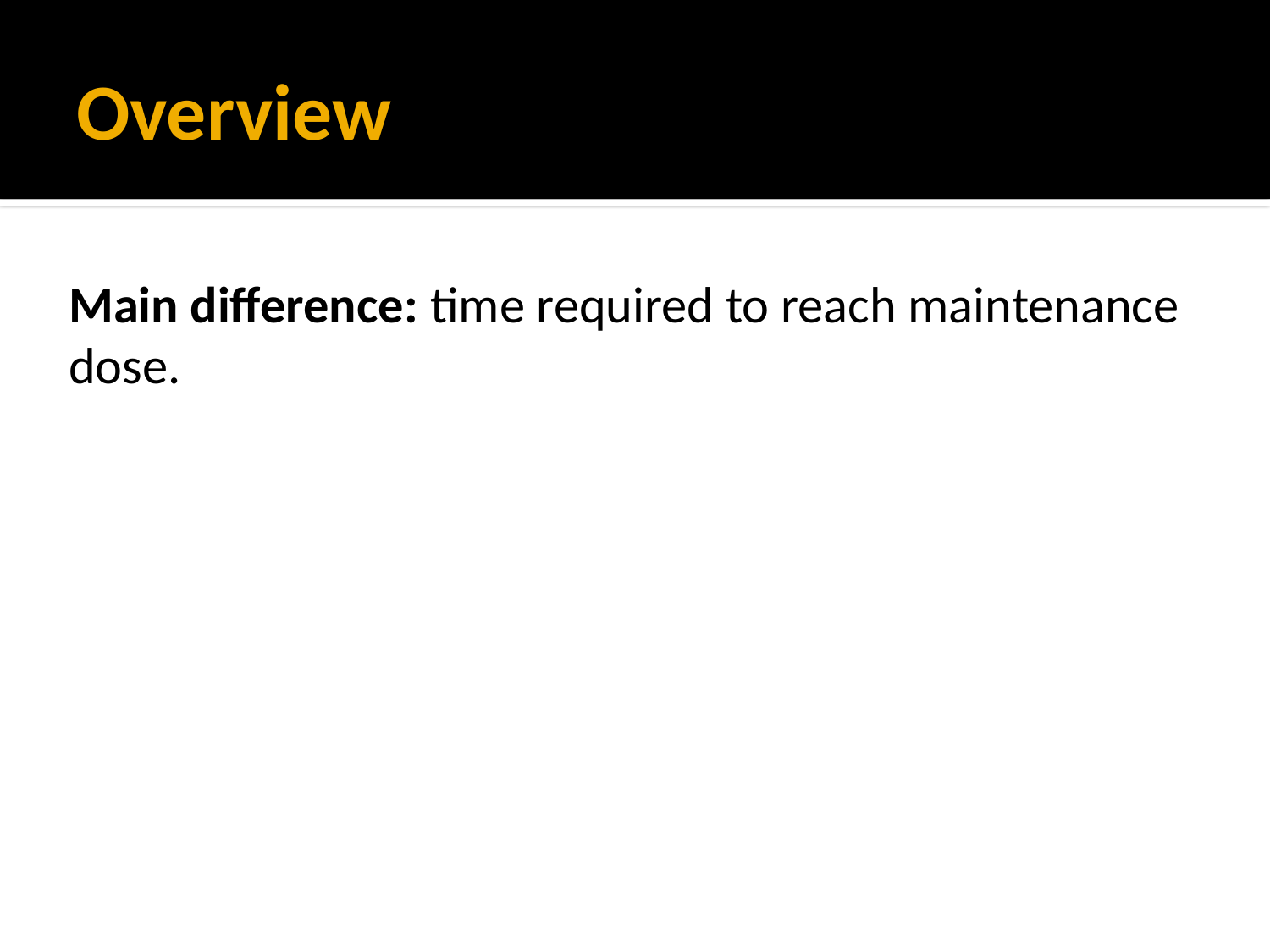

# Overview
Main difference: time required to reach maintenance dose.